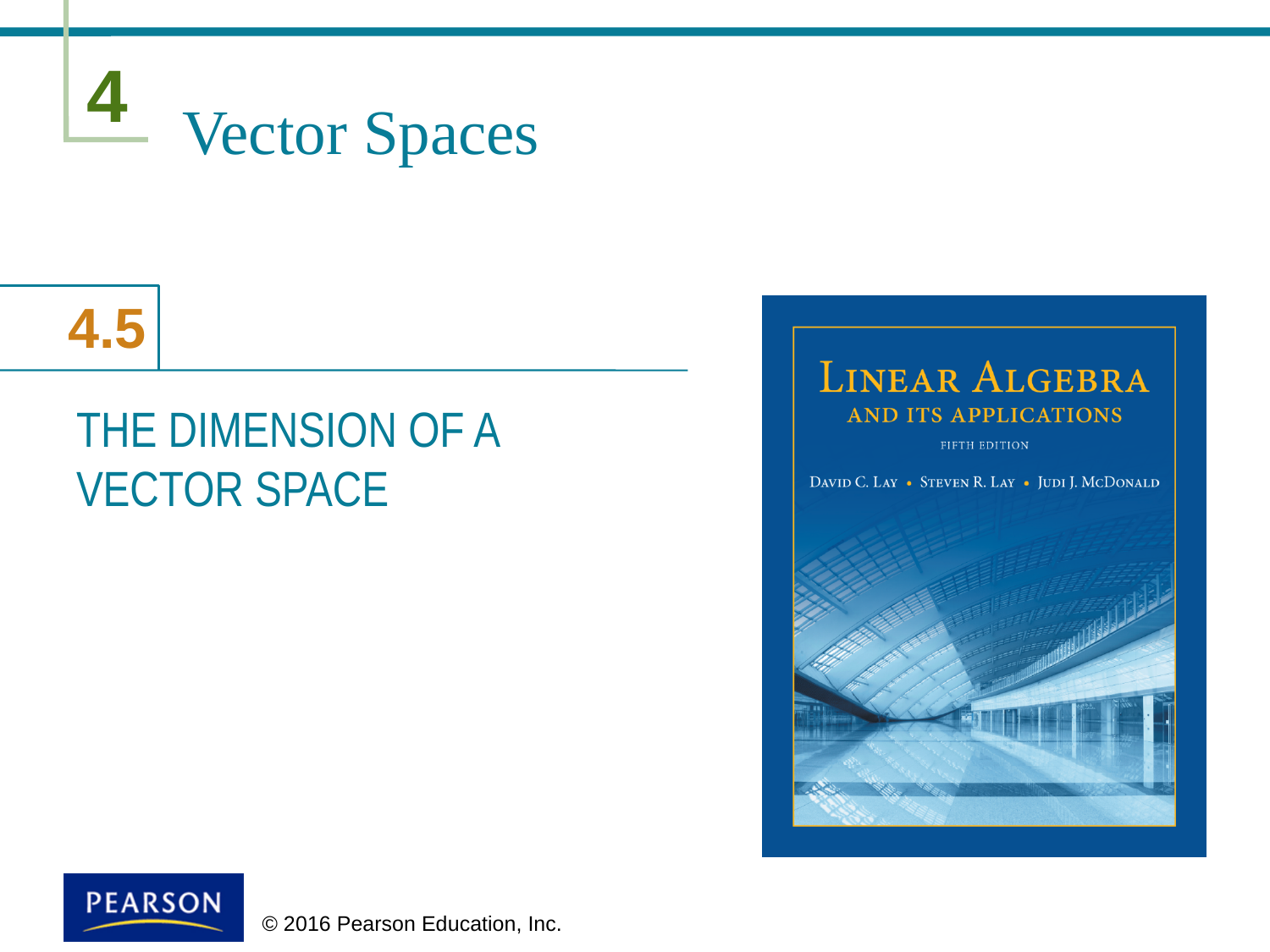

# Vector Spaces
THE DIMENSION OF A VECTOR SPACE
 © 2016 Pearson Education, Inc.